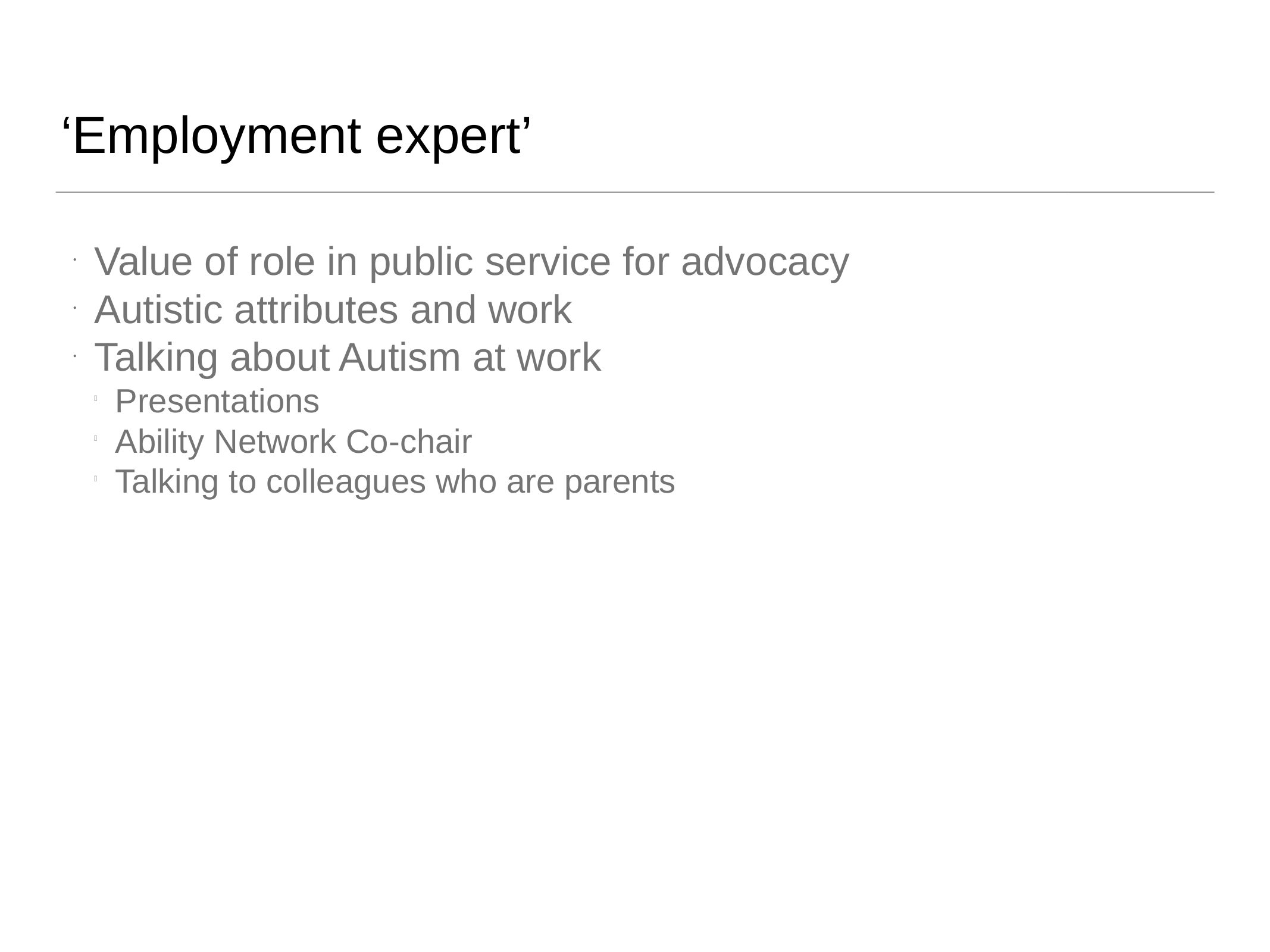

‘Employment expert’

Value of role in public service for advocacy
Autistic attributes and work
Talking about Autism at work
Presentations
Ability Network Co-chair
Talking to colleagues who are parents